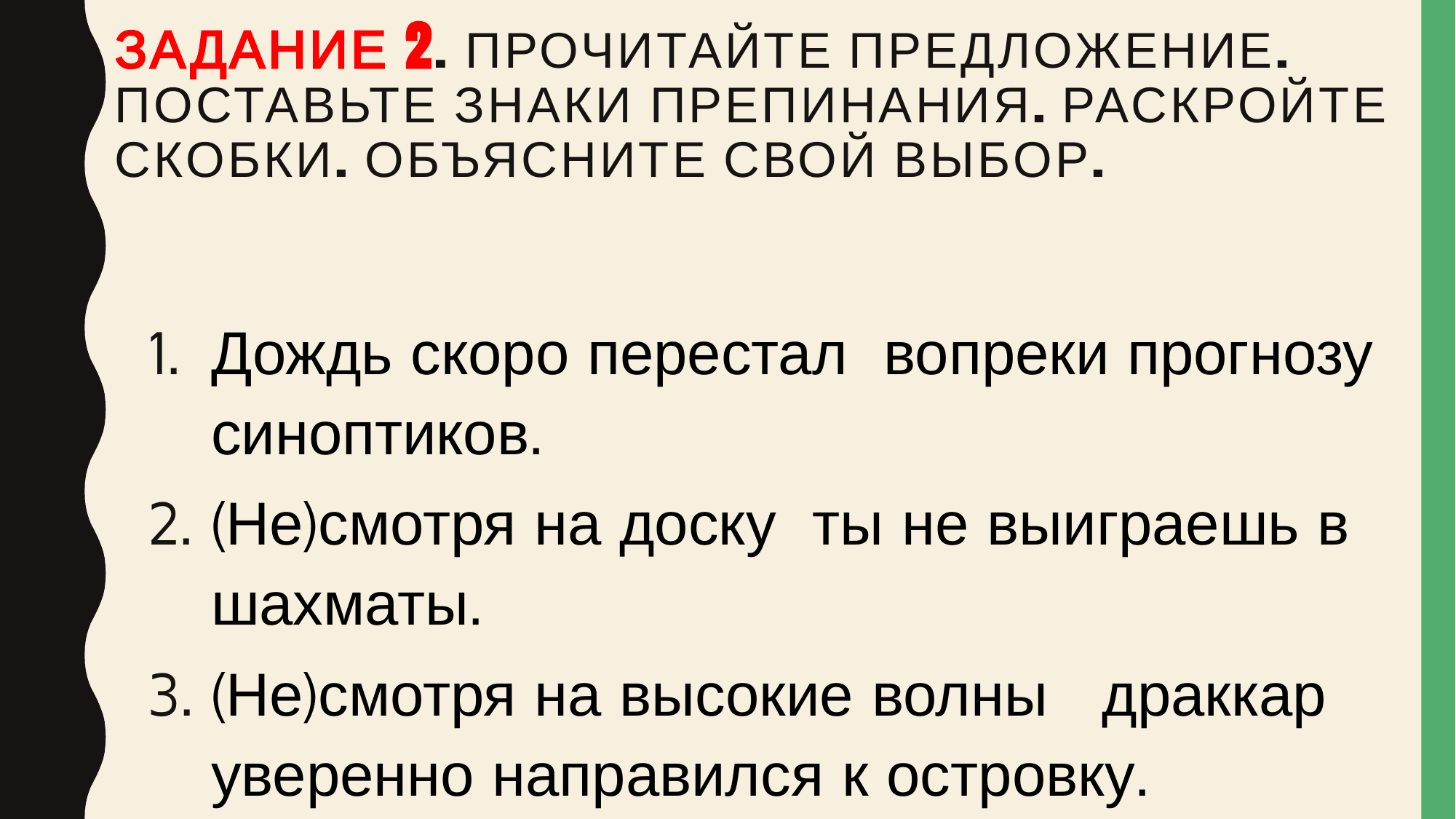

# Задание 2. Прочитайте предложение. поставьте знаки препинания. Раскройте скобки. Объясните свой выбор.
Дождь скоро перестал  вопреки прогнозу синоптиков.
(Не)смотря на доску  ты не выиграешь в шахматы.
(Не)смотря на высокие волны   драккар уверенно направился к островку.